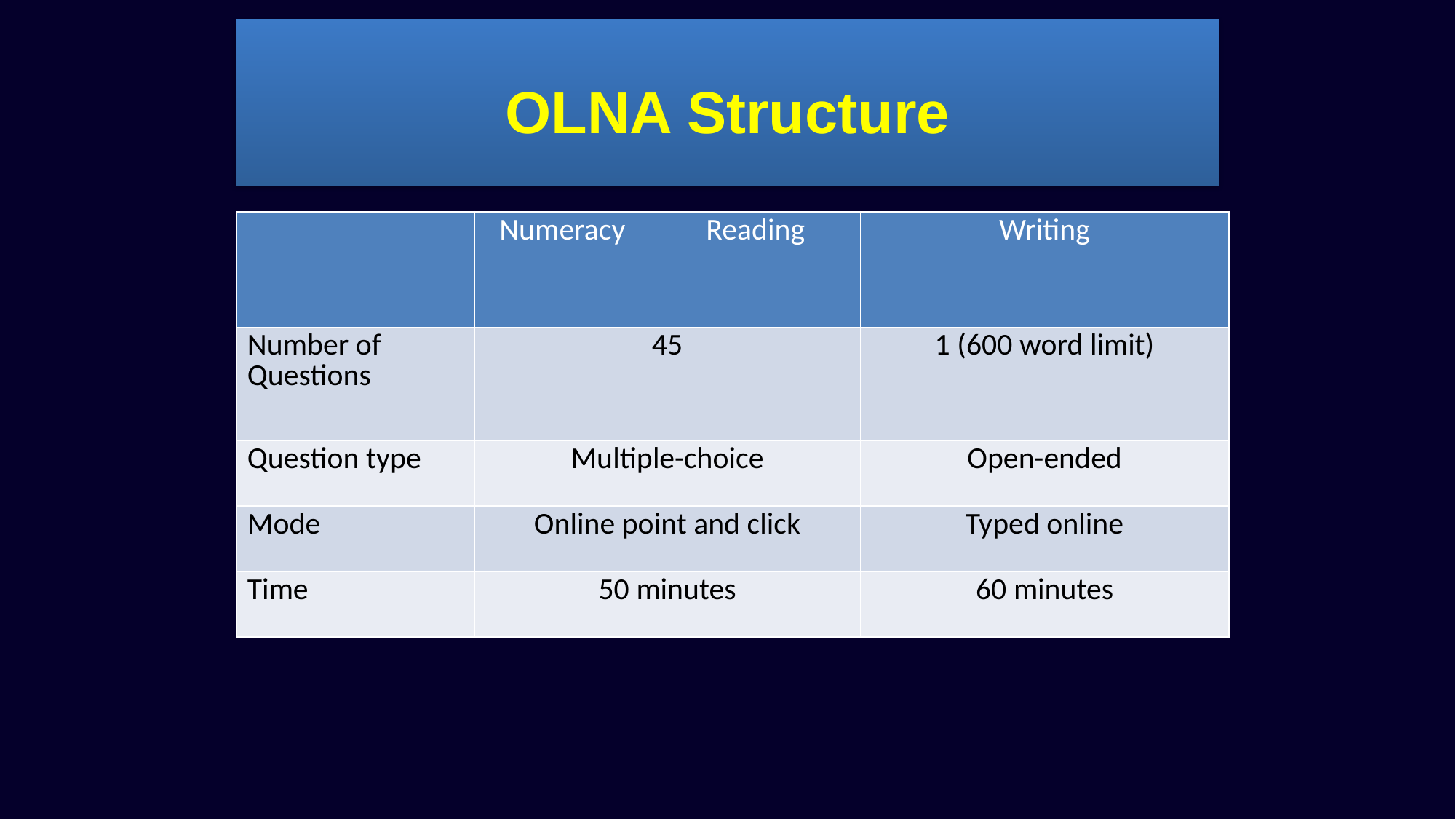

OLNA Structure
|  | Numeracy | Reading | Writing |
| --- | --- | --- | --- |
| Number of Questions | 45 |  | 1 (600 word limit) |
| Question type | Multiple-choice |  | Open-ended |
| Mode | Online point and click |  | Typed online |
| Time | 50 minutes |  | 60 minutes |